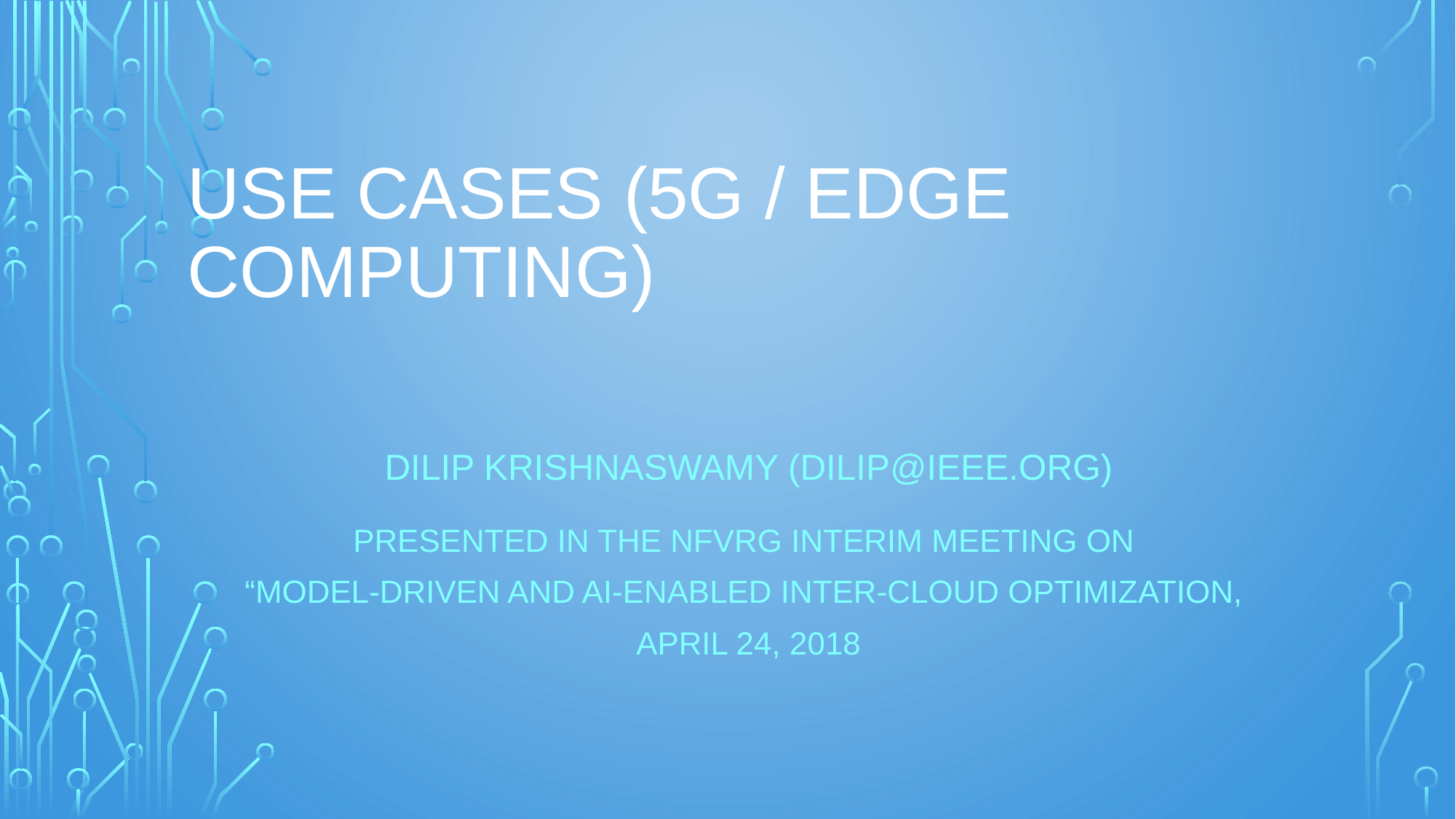

# Use Cases (5G / Edge COMPUting)
Dilip Krishnaswamy (dilip@ieee.org)

Presented in the NFVRG InteriM Meeting on
“Model-Driven and AI-ENABLED InTER-CLOUD OPTIMIZATION,
APRIL 24, 2018